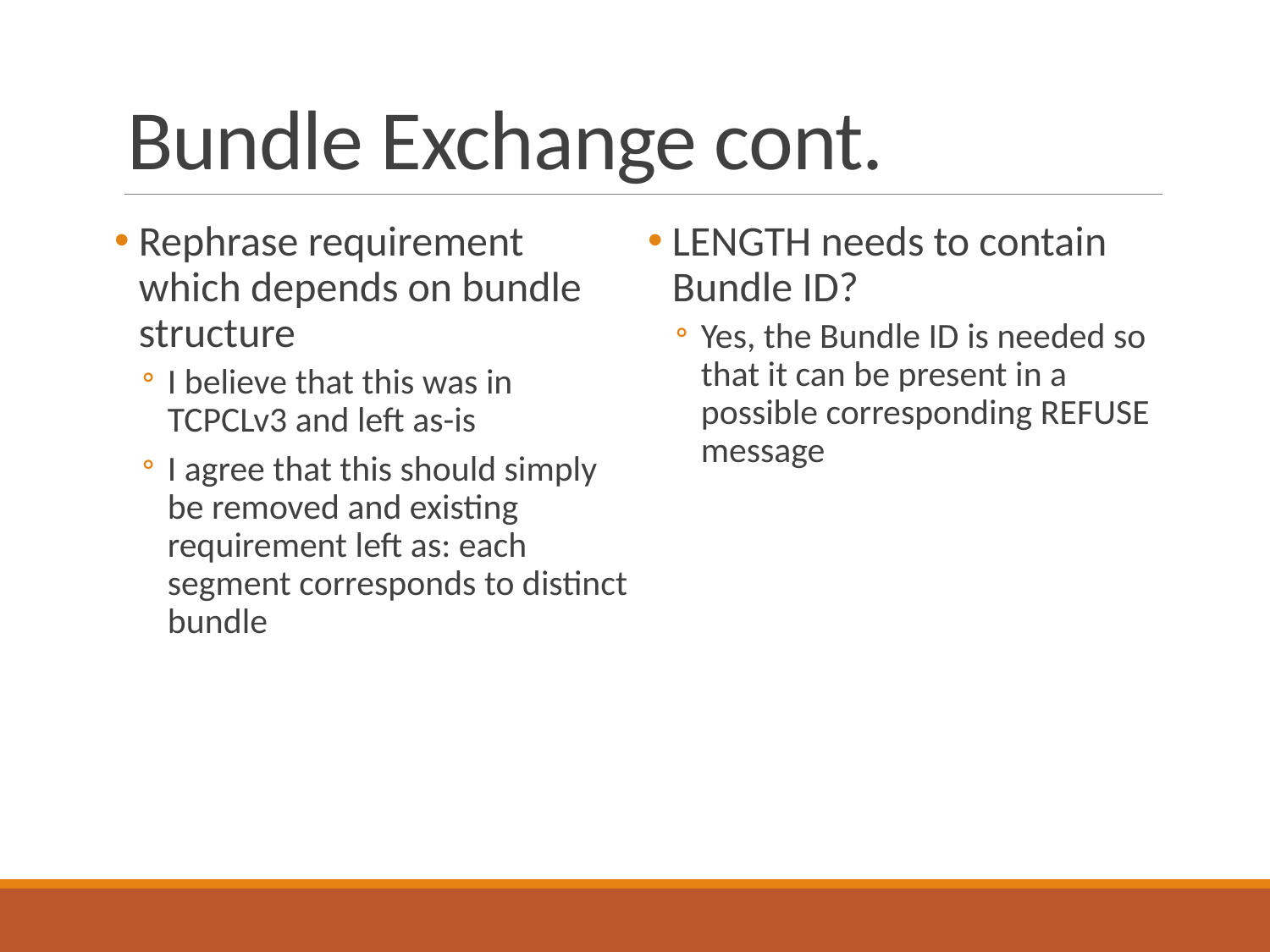

# Bundle Exchange cont.
Rephrase requirement which depends on bundle structure
I believe that this was in TCPCLv3 and left as-is
I agree that this should simply be removed and existing requirement left as: each segment corresponds to distinct bundle
LENGTH needs to contain Bundle ID?
Yes, the Bundle ID is needed so that it can be present in a possible corresponding REFUSE message